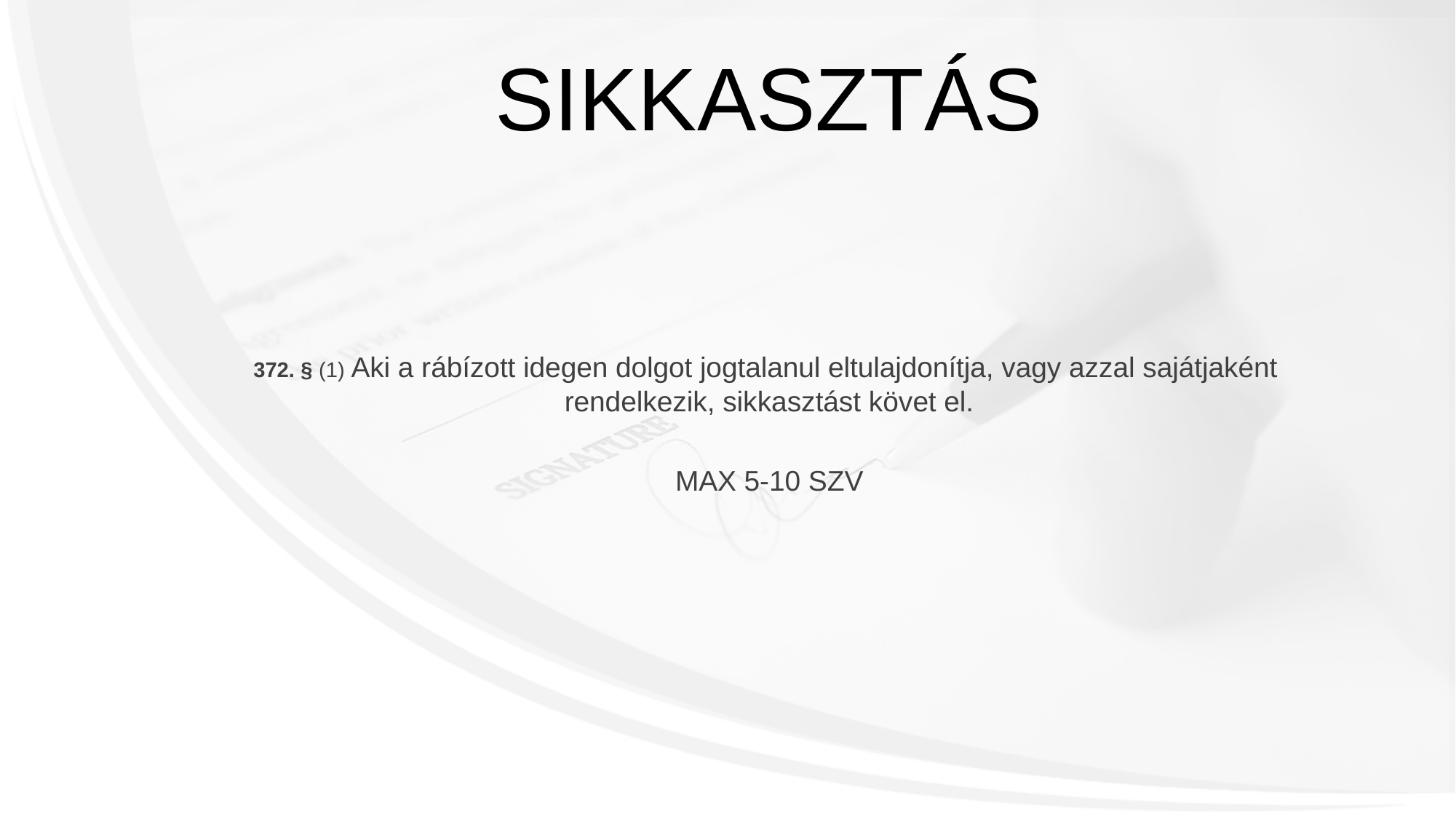

SIKKASZTÁS
372. § (1) Aki a rábízott idegen dolgot jogtalanul eltulajdonítja, vagy azzal sajátjaként
rendelkezik, sikkasztást követ el.

MAX 5-10 SZV